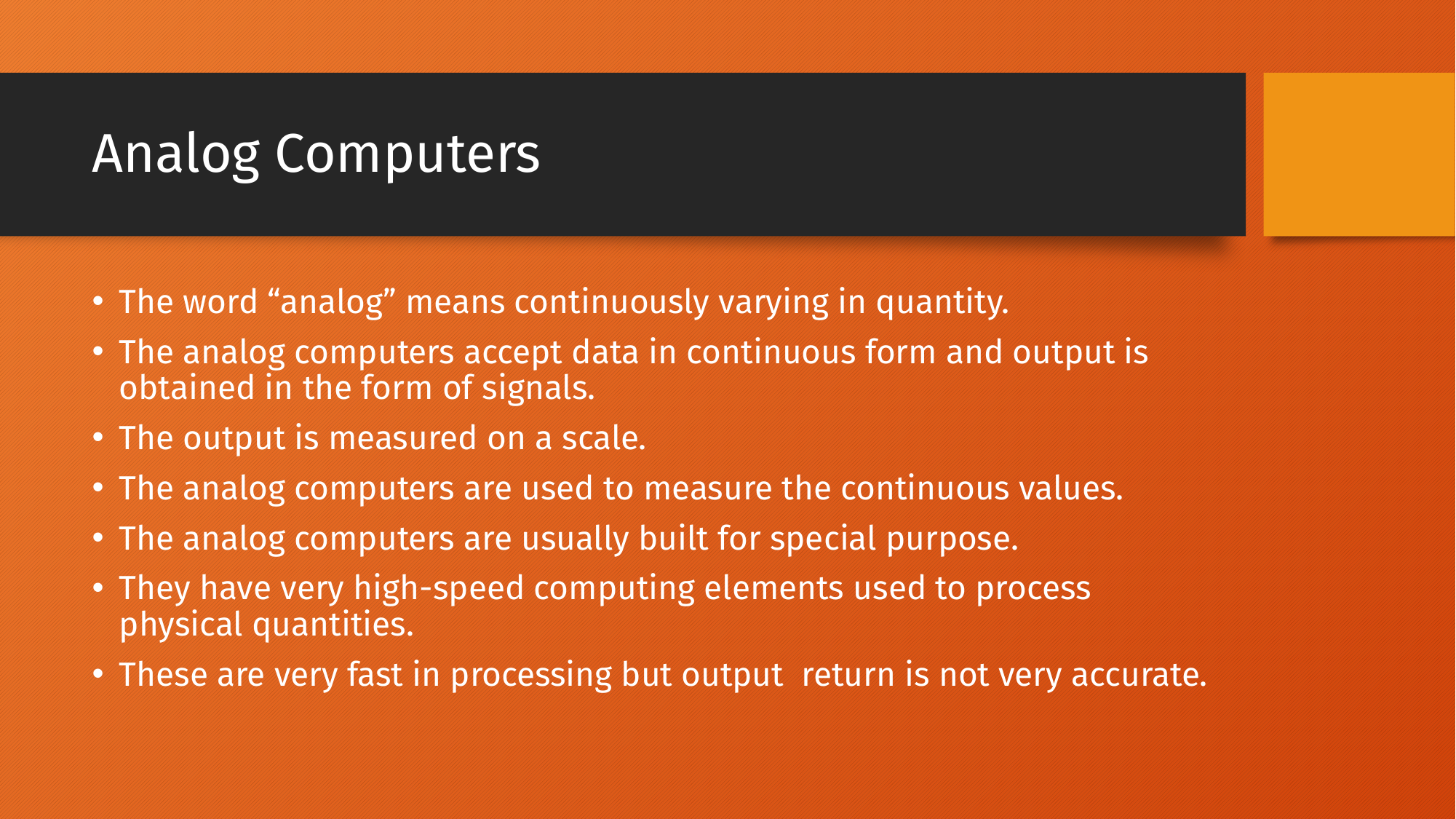

# Analog Computers
The word “analog” means continuously varying in quantity.
The analog computers accept data in continuous form and output is obtained in the form of signals.
The output is measured on a scale.
The analog computers are used to measure the continuous values.
The analog computers are usually built for special purpose.
They have very high-speed computing elements used to process physical quantities.
These are very fast in processing but output  return is not very accurate.